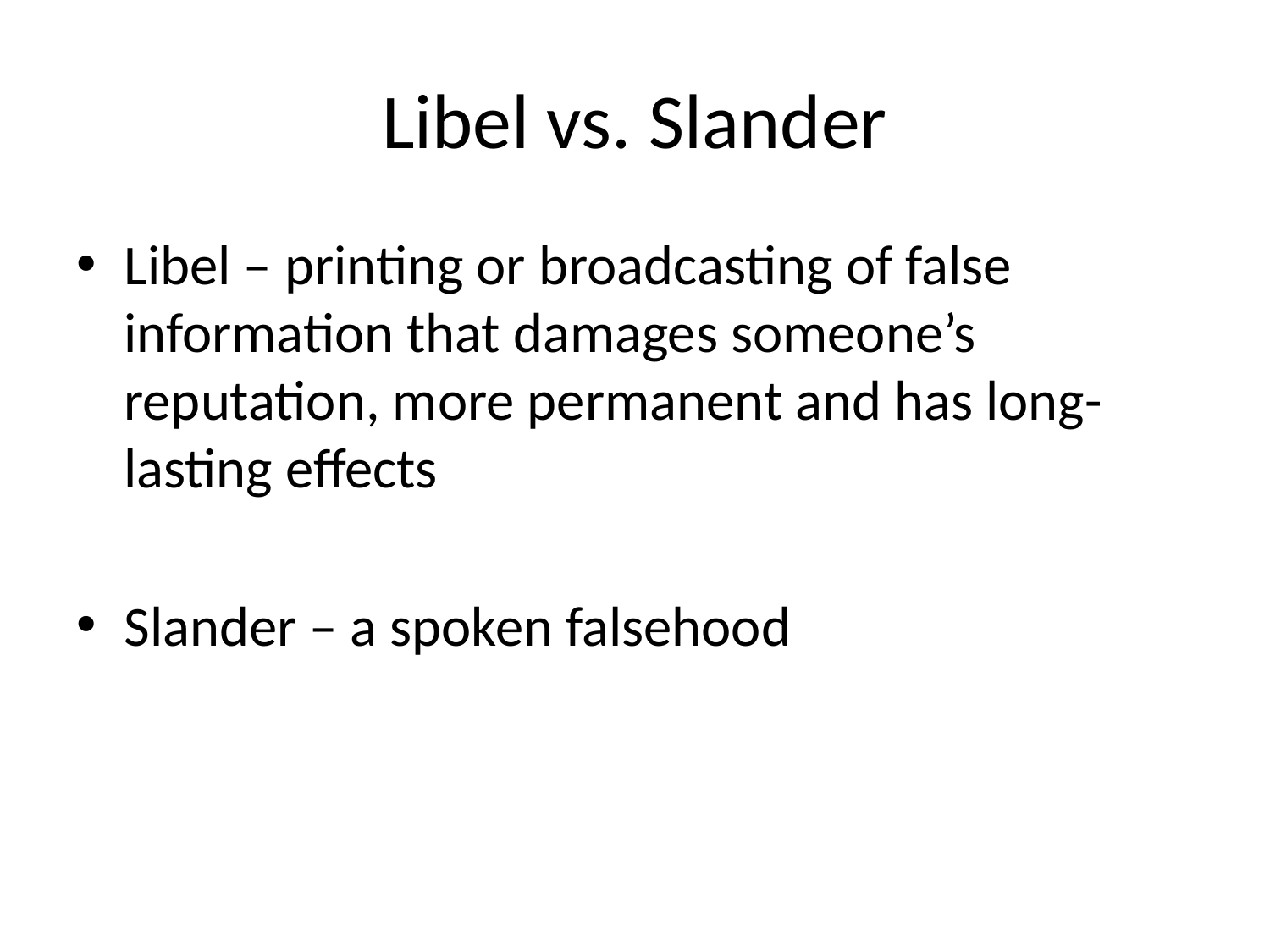

# Libel vs. Slander
Libel – printing or broadcasting of false information that damages someone’s reputation, more permanent and has long-lasting effects

Slander – a spoken falsehood